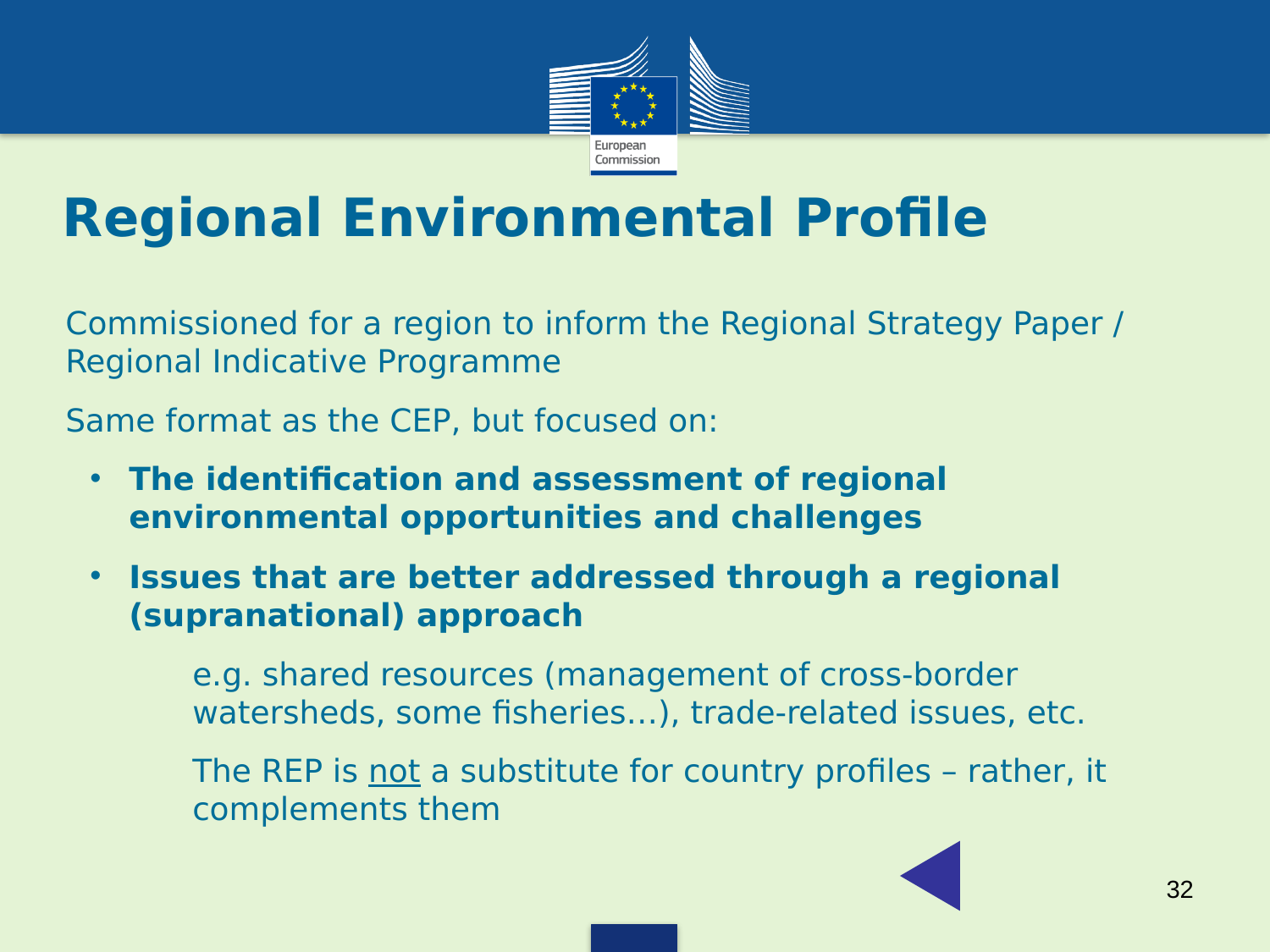

# Regional Environmental Profile
Commissioned for a region to inform the Regional Strategy Paper / Regional Indicative Programme
Same format as the CEP, but focused on:
The identification and assessment of regional environmental opportunities and challenges
Issues that are better addressed through a regional (supranational) approach
e.g. shared resources (management of cross-border watersheds, some fisheries…), trade-related issues, etc.
The REP is not a substitute for country profiles – rather, it complements them

32